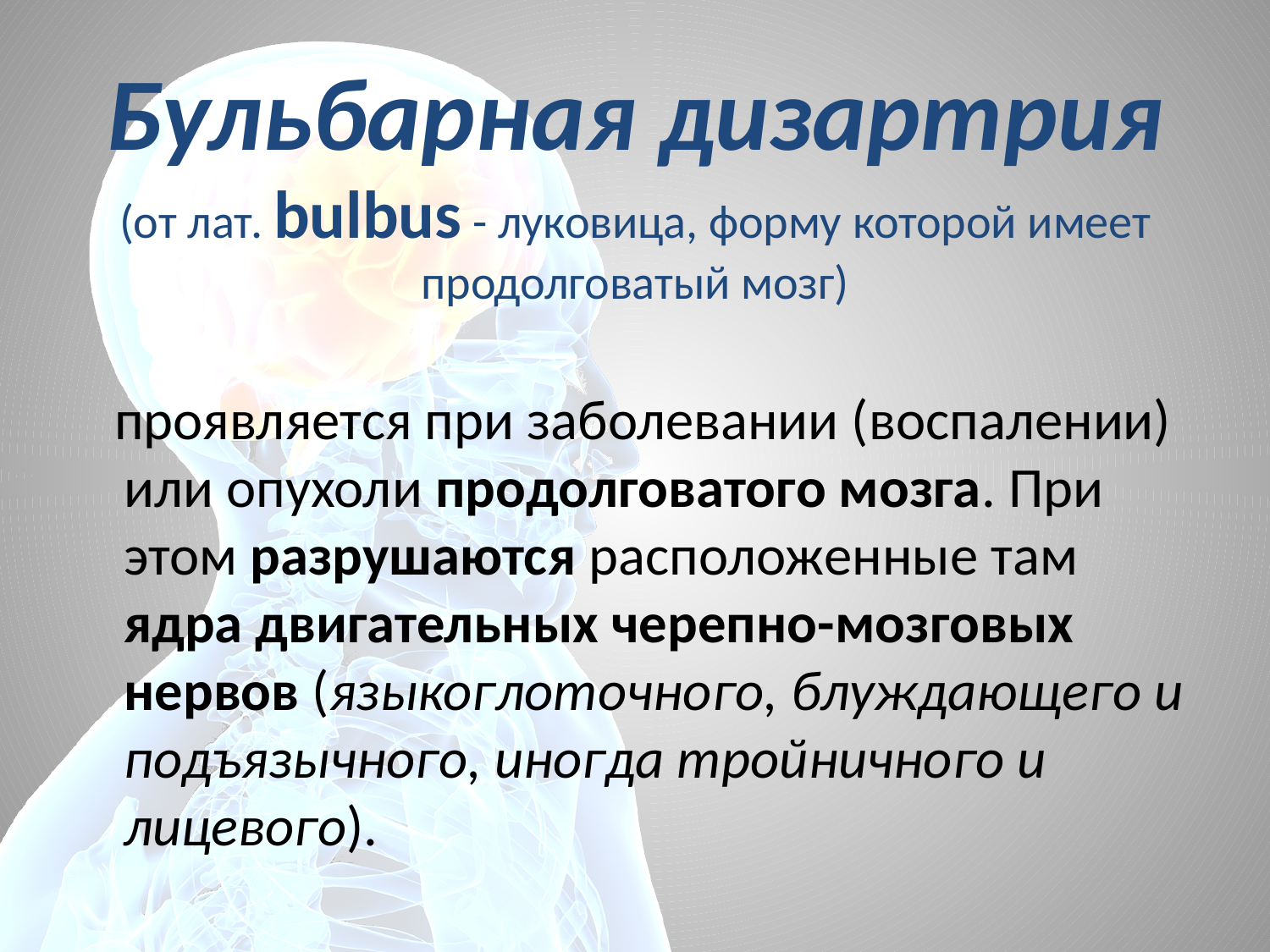

# Бульбарная дизартрия (от лат. bulbus - луковица, форму которой имеет продолговатый мозг)
   проявляется при заболевании (воспалении) или опухоли продолговатого мозга. При этом разрушаются расположенные там ядра двигательных черепно-мозговых нервов (языкоглоточного, блуждающего и подъязычного, иногда тройничного и лицевого).